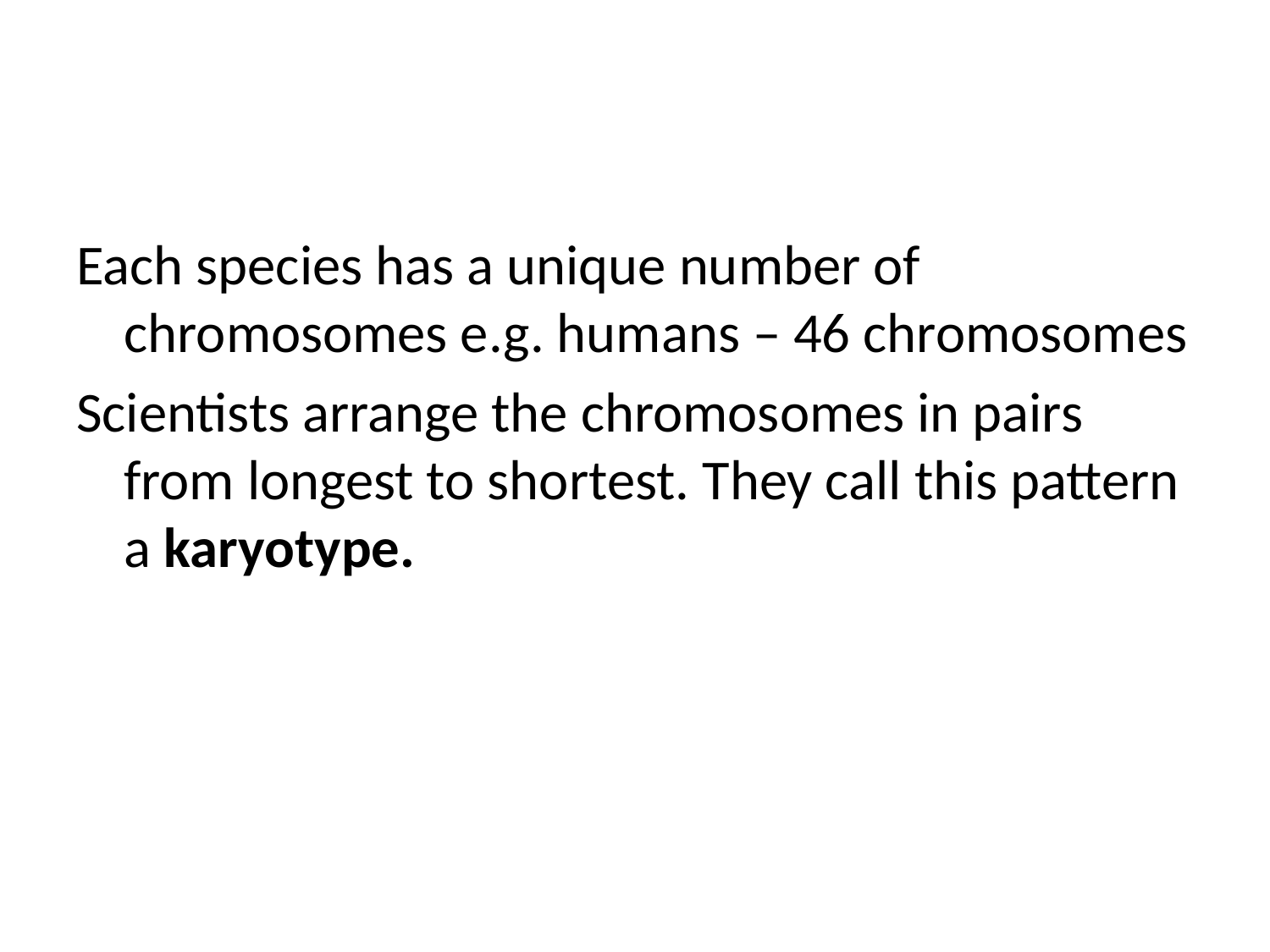

Each species has a unique number of chromosomes e.g. humans – 46 chromosomes
Scientists arrange the chromosomes in pairs from longest to shortest. They call this pattern a karyotype.